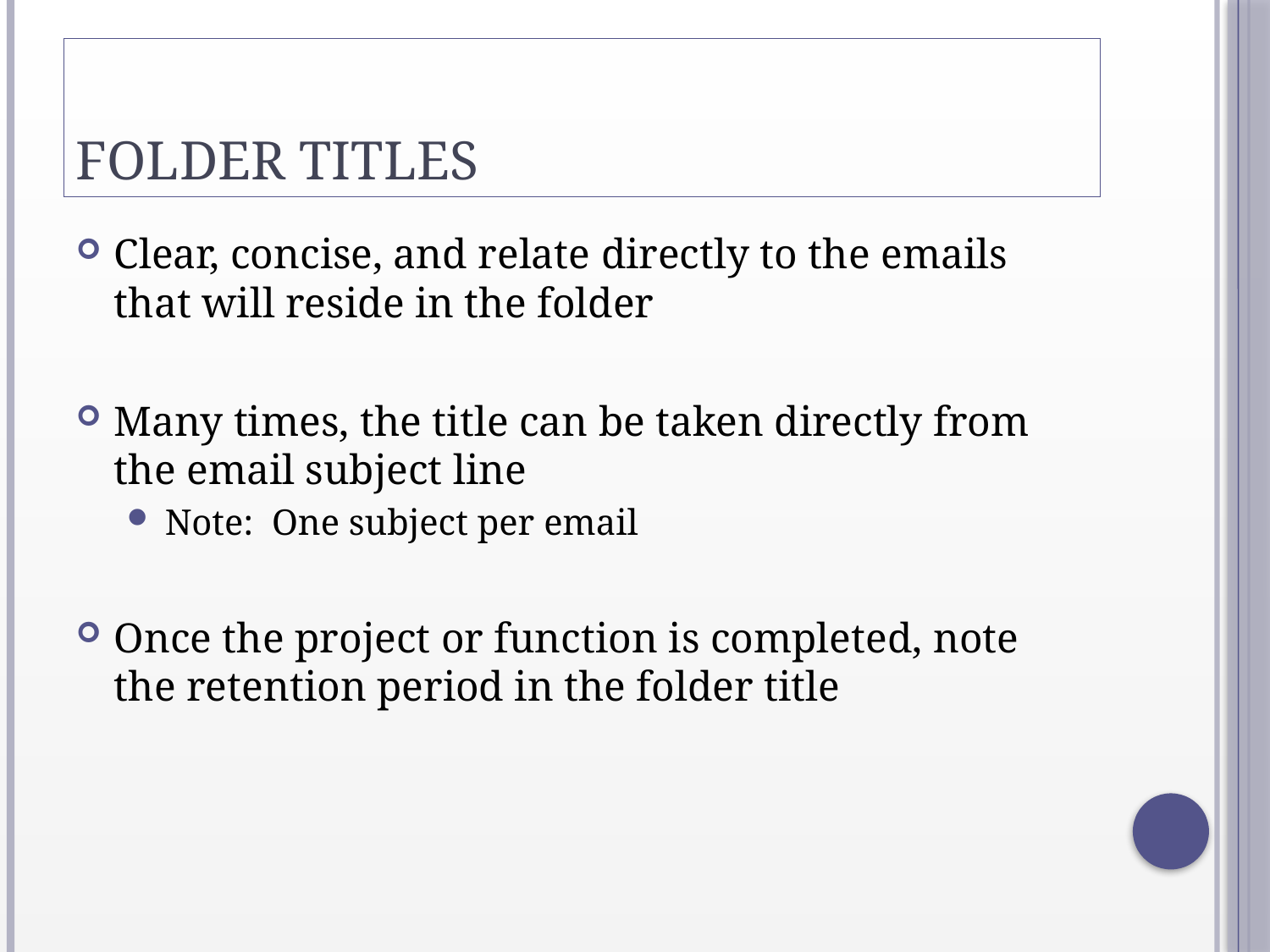

# FOLDER TITLES
Clear, concise, and relate directly to the emails that will reside in the folder

Many times, the title can be taken directly from the email subject line
Note:  One subject per email

Once the project or function is completed, note the retention period in the folder title